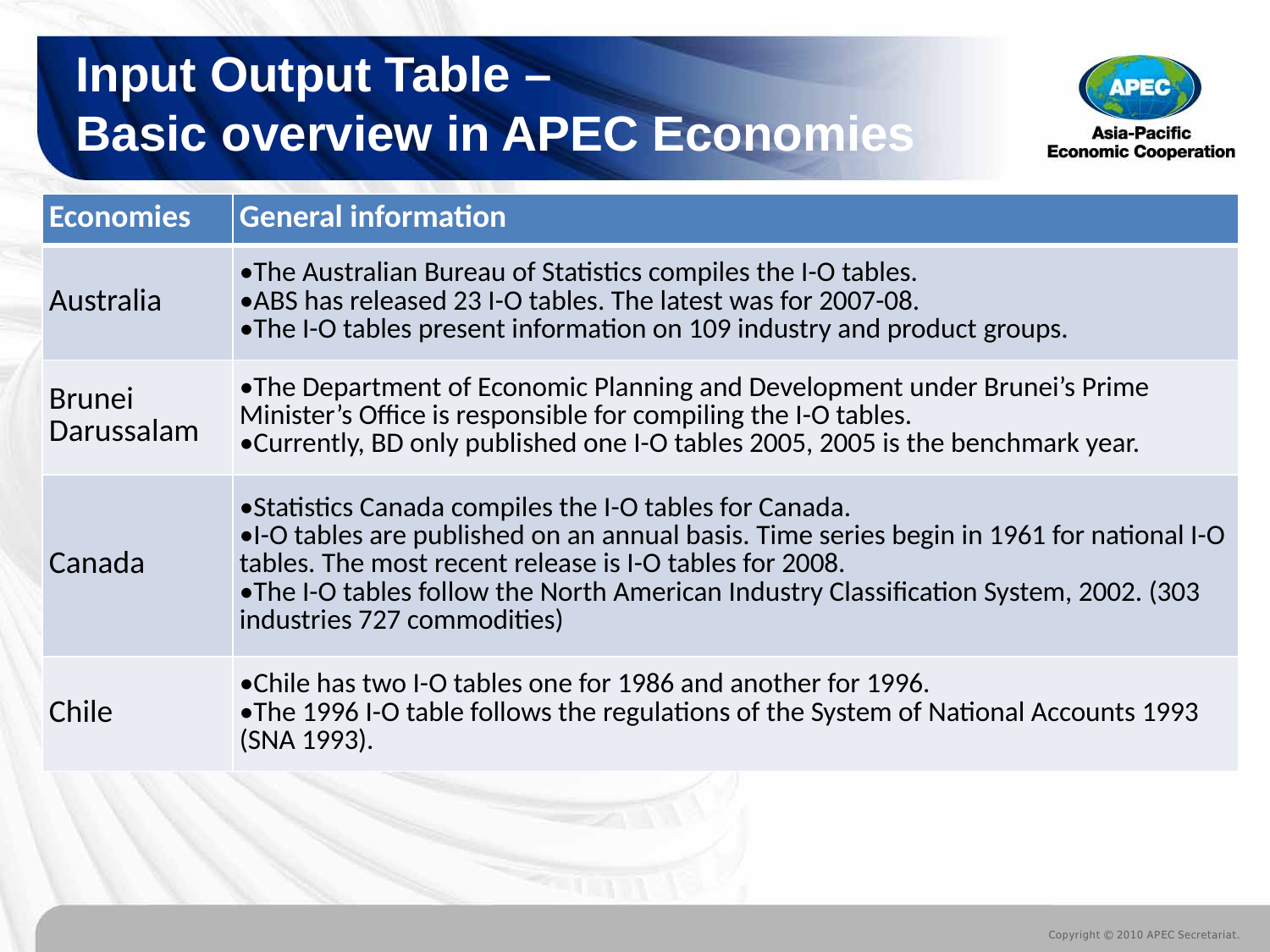

Input Output Table –
Basic overview in APEC Economies
| Economies | General information |
| --- | --- |
| Australia | •The Australian Bureau of Statistics compiles the I-O tables. •ABS has released 23 I-O tables. The latest was for 2007-08. •The I-O tables present information on 109 industry and product groups. |
| Brunei Darussalam | •The Department of Economic Planning and Development under Brunei’s Prime Minister’s Office is responsible for compiling the I-O tables. •Currently, BD only published one I-O tables 2005, 2005 is the benchmark year. |
| Canada | •Statistics Canada compiles the I-O tables for Canada. •I-O tables are published on an annual basis. Time series begin in 1961 for national I-O tables. The most recent release is I-O tables for 2008. •The I-O tables follow the North American Industry Classification System, 2002. (303 industries 727 commodities) |
| Chile | •Chile has two I-O tables one for 1986 and another for 1996. •The 1996 I-O table follows the regulations of the System of National Accounts 1993 (SNA 1993). |